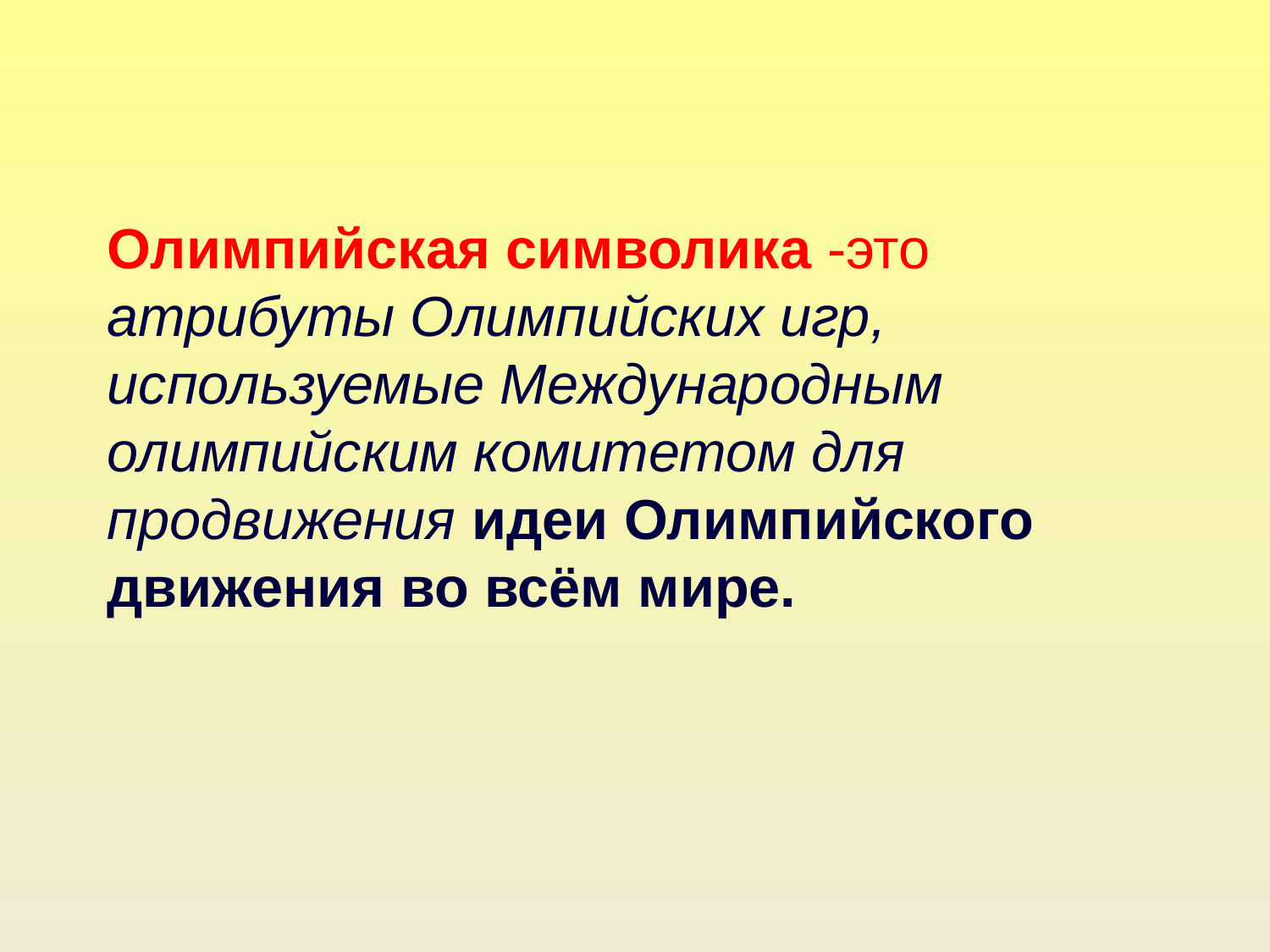

Олимпийская символика -это атрибуты Олимпийских игр, используемые Международным олимпийским комитетом для продвижения идеи Олимпийского движения во всём мире.